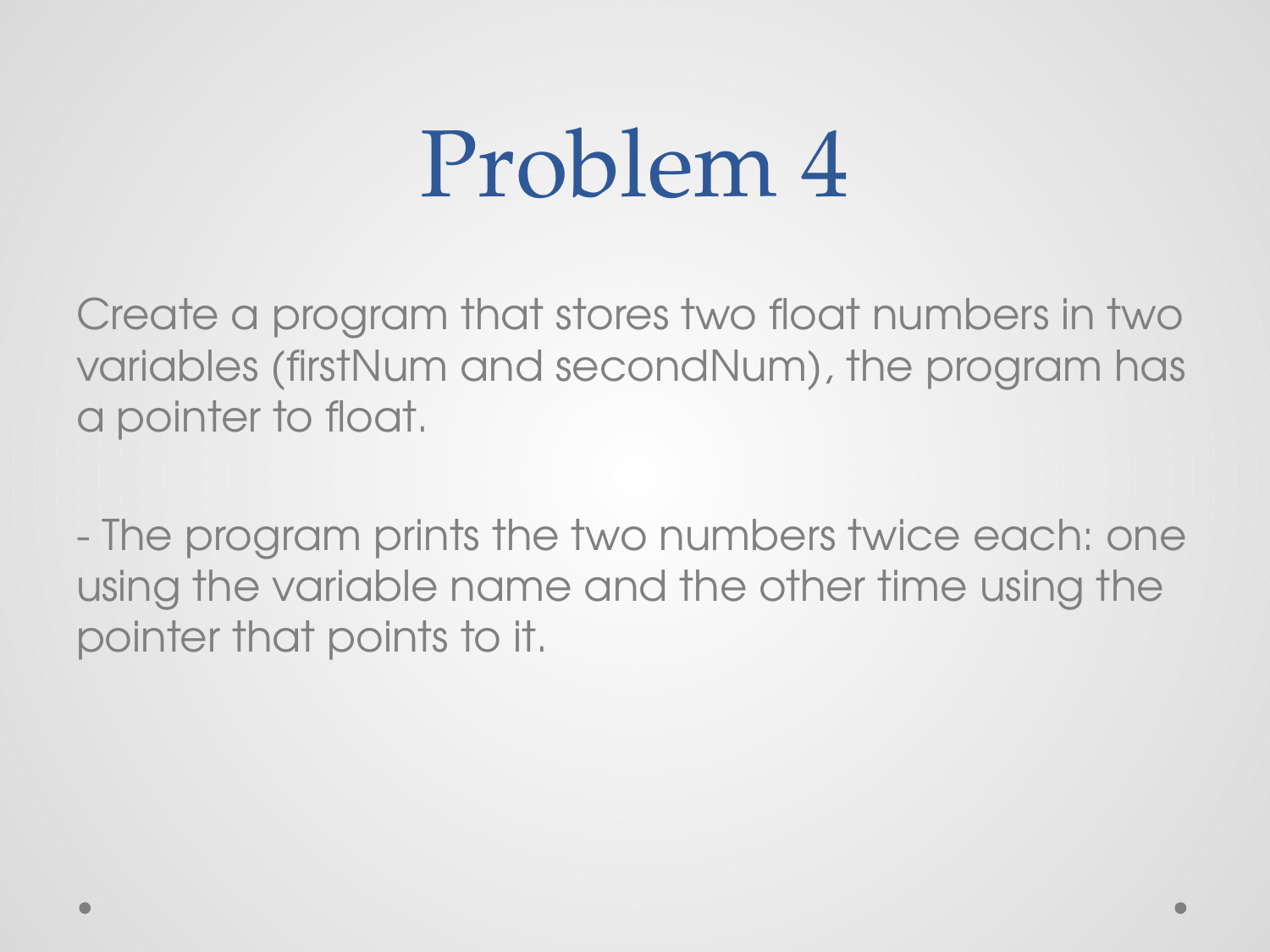

# Problem 4

Create a program that stores two float numbers in two variables (firstNum and secondNum), the program has a pointer to float.

- The program prints the two numbers twice each: one using the variable name and the other time using the pointer that points to it.